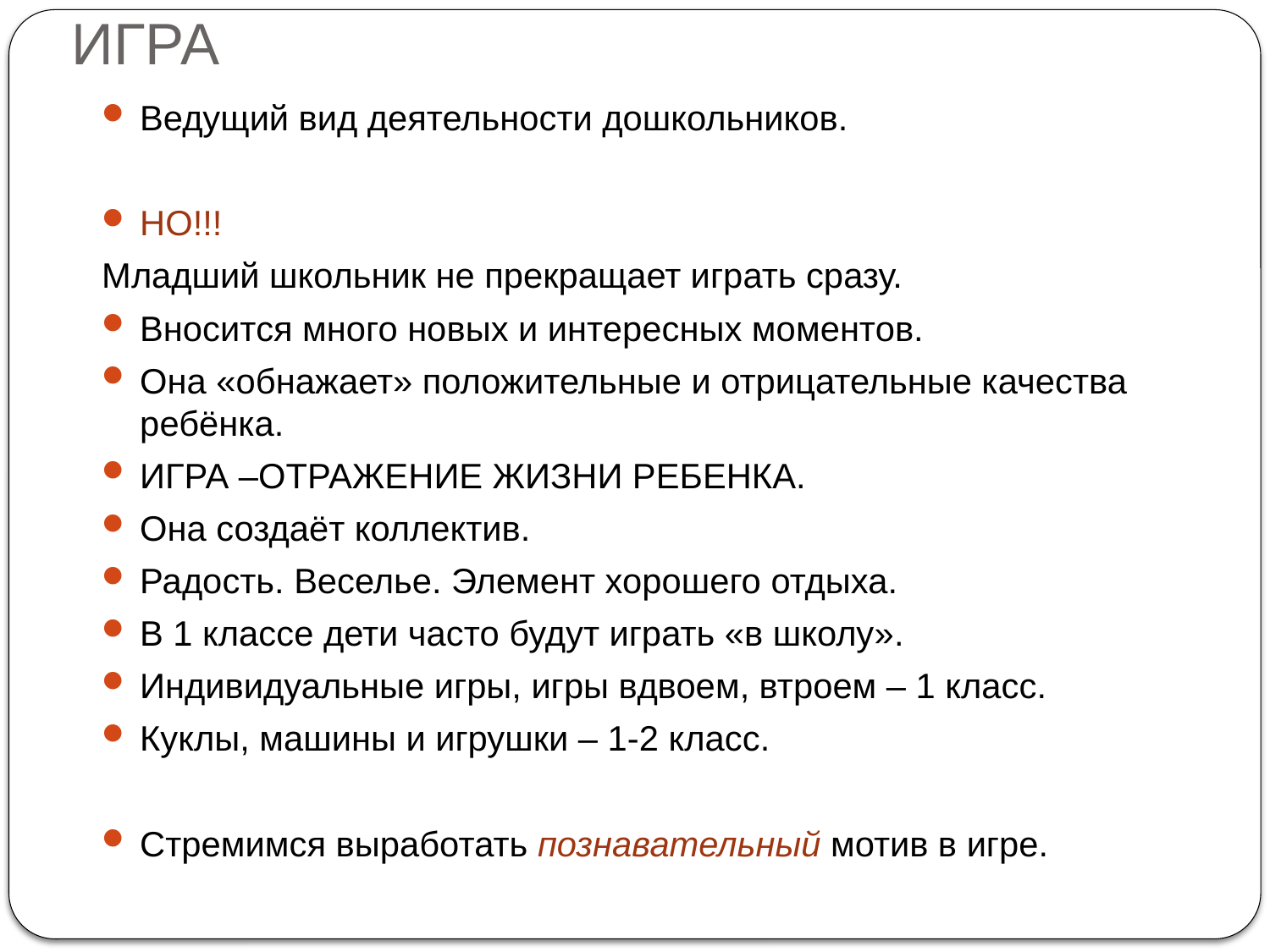

# ИГРА
Ведущий вид деятельности дошкольников.

НО!!!
Младший школьник не прекращает играть сразу.
Вносится много новых и интересных моментов.
Она «обнажает» положительные и отрицательные качества ребёнка.
ИГРА –ОТРАЖЕНИЕ ЖИЗНИ РЕБЕНКА.
Она создаёт коллектив.
Радость. Веселье. Элемент хорошего отдыха.
В 1 классе дети часто будут играть «в школу».
Индивидуальные игры, игры вдвоем, втроем – 1 класс.
Куклы, машины и игрушки – 1-2 класс.

Стремимся выработать познавательный мотив в игре.